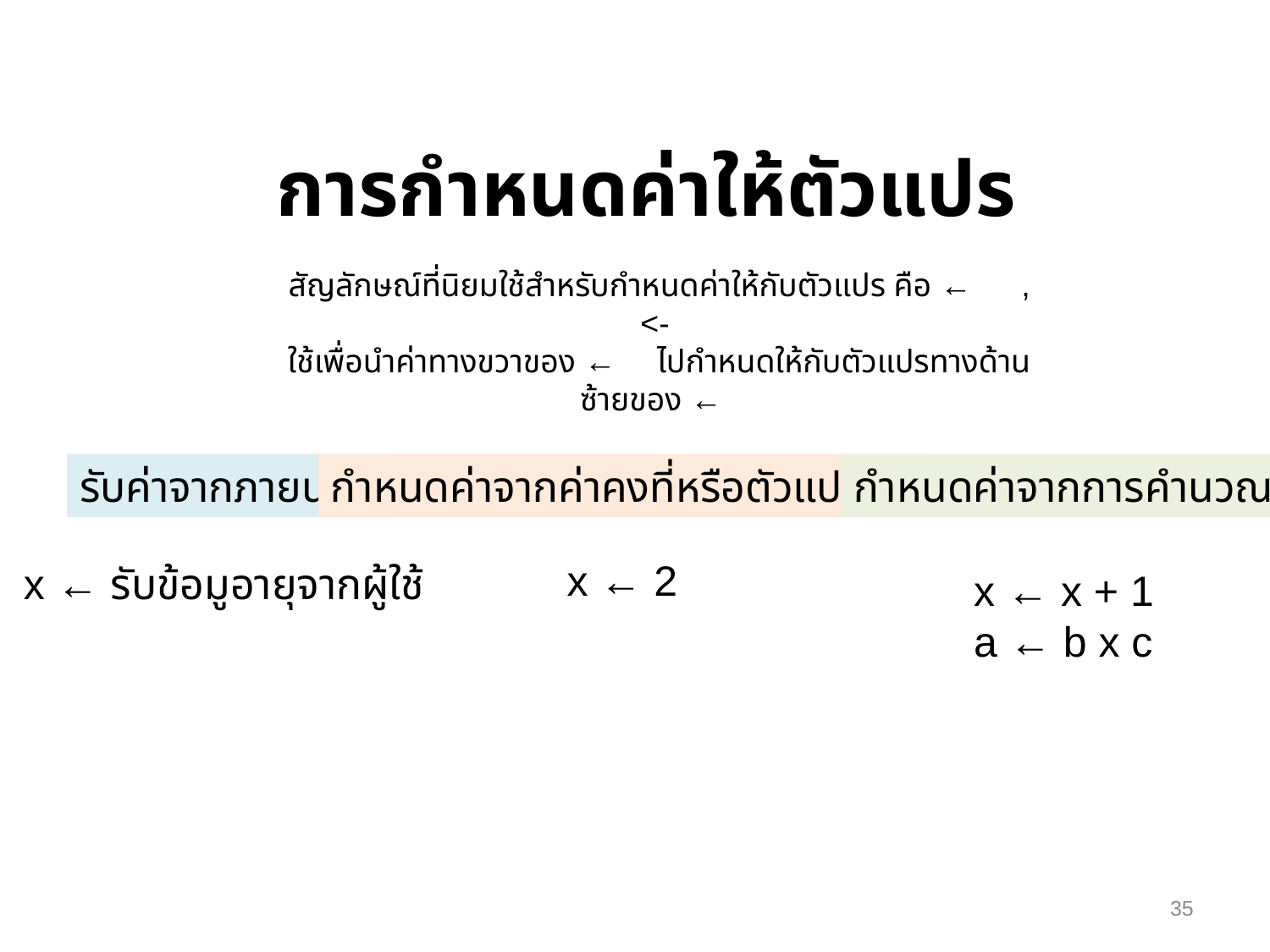

# การกำหนดค่าให้ตัวแปร
สัญลักษณ์ที่นิยมใช้สำหรับกำหนดค่าให้กับตัวแปร คือ ←      , <-
ใช้เพื่อนำค่าทางขวาของ ←     ไปกำหนดให้กับตัวแปรทางด้านซ้ายของ ←
รับค่าจากภายนอก
x ← รับข้อมูอายุจากผู้ใช้
กำหนดค่าจากค่าคงที่หรือตัวแปรอื่น
x ← 2
กำหนดค่าจากการคำนวณ
x ← x + 1
a ← b x c
35